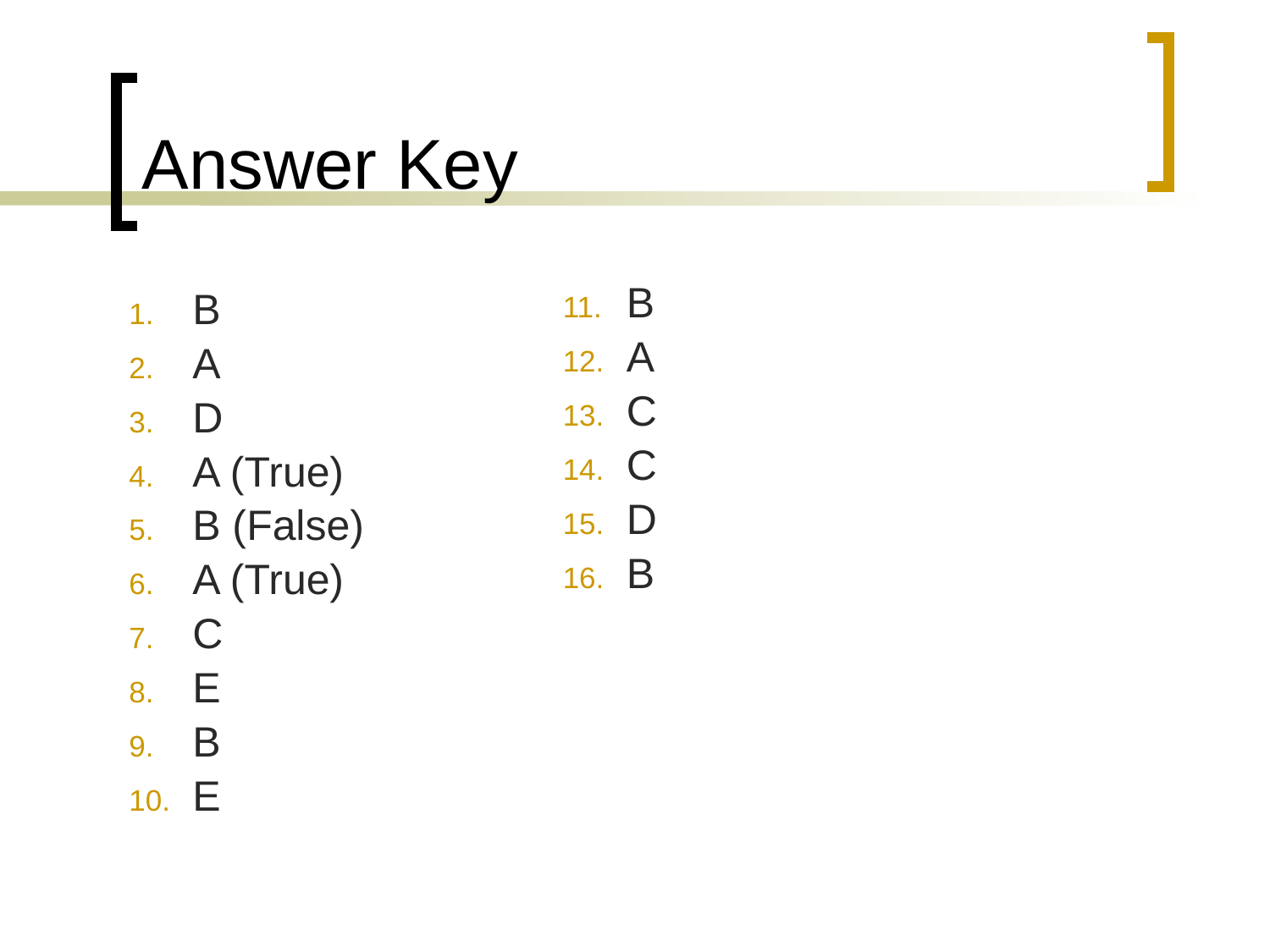

# Answer Key

B
A
D
A (True)
B (False)
A (True)
C
E
B
E

B
A
C
C
D
B